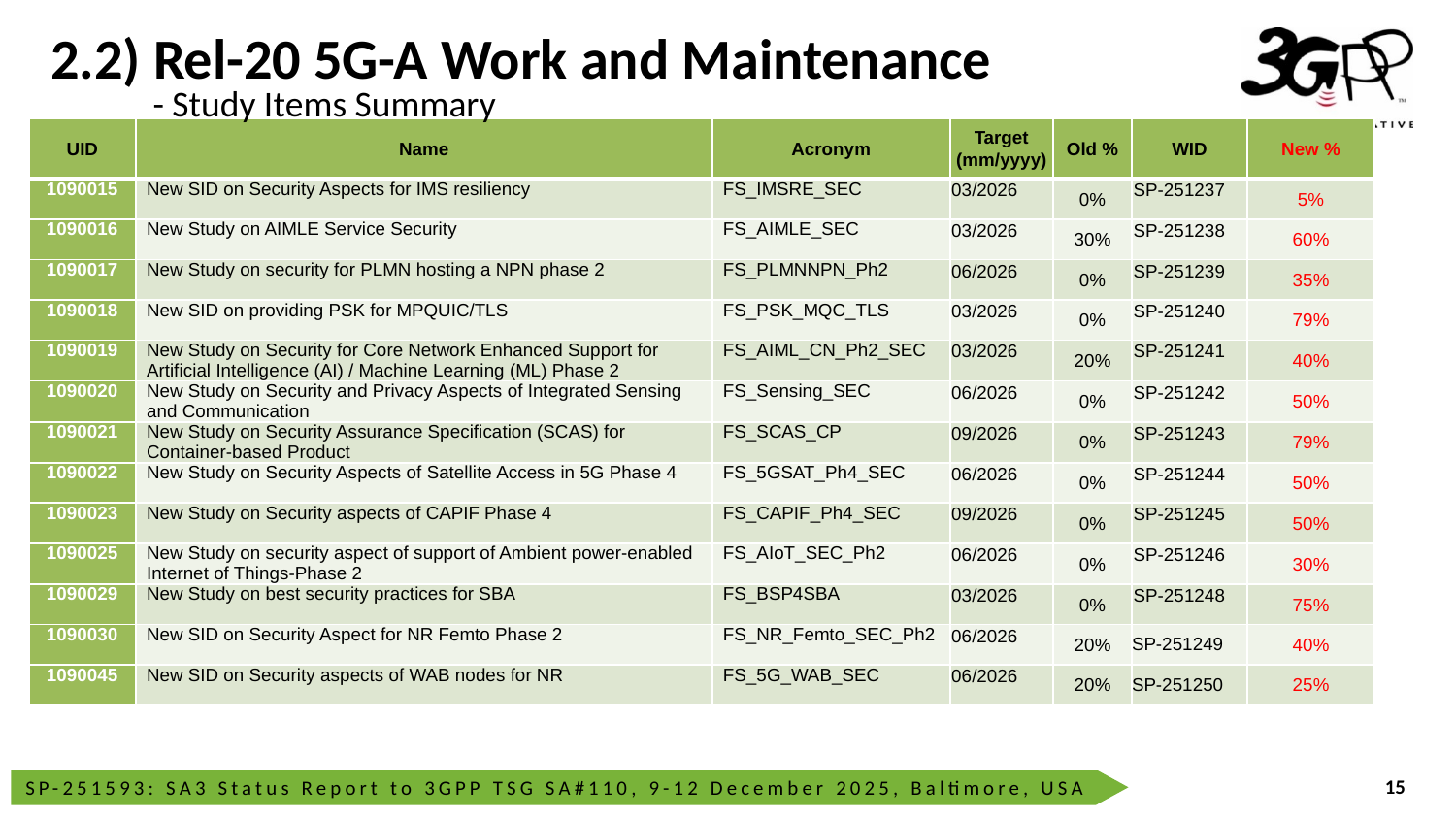

# 2.2) Rel-20 5G-A Work and Maintenance
- Study Items Summary
| UID | Name | Acronym | Target (mm/yyyy) | Old % | WID | New % |
| --- | --- | --- | --- | --- | --- | --- |
| 1090015 | New SID on Security Aspects for IMS resiliency | FS\_IMSRE\_SEC | 03/2026 | 0% | SP-251237 | 5% |
| 1090016 | New Study on AIMLE Service Security | FS\_AIMLE\_SEC | 03/2026 | 30% | SP-251238 | 60% |
| 1090017 | New Study on security for PLMN hosting a NPN phase 2 | FS\_PLMNNPN\_Ph2 | 06/2026 | 0% | SP-251239 | 35% |
| 1090018 | New SID on providing PSK for MPQUIC/TLS | FS\_PSK\_MQC\_TLS | 03/2026 | 0% | SP-251240 | 79% |
| 1090019 | New Study on Security for Core Network Enhanced Support for Artificial Intelligence (AI) / Machine Learning (ML) Phase 2 | FS\_AIML\_CN\_Ph2\_SEC | 03/2026 | 20% | SP-251241 | 40% |
| 1090020 | New Study on Security and Privacy Aspects of Integrated Sensing and Communication | FS\_Sensing\_SEC | 06/2026 | 0% | SP-251242 | 50% |
| 1090021 | New Study on Security Assurance Specification (SCAS) for Container-based Product | FS\_SCAS\_CP | 09/2026 | 0% | SP-251243 | 79% |
| 1090022 | New Study on Security Aspects of Satellite Access in 5G Phase 4 | FS\_5GSAT\_Ph4\_SEC | 06/2026 | 0% | SP-251244 | 50% |
| 1090023 | New Study on Security aspects of CAPIF Phase 4 | FS\_CAPIF\_Ph4\_SEC | 09/2026 | 0% | SP-251245 | 50% |
| 1090025 | New Study on security aspect of support of Ambient power-enabled Internet of Things-Phase 2 | FS\_AIoT\_SEC\_Ph2 | 06/2026 | 0% | SP-251246 | 30% |
| 1090029 | New Study on best security practices for SBA | FS\_BSP4SBA | 03/2026 | 0% | SP-251248 | 75% |
| 1090030 | New SID on Security Aspect for NR Femto Phase 2 | FS\_NR\_Femto\_SEC\_Ph2 | 06/2026 | 20% | SP-251249 | 40% |
| 1090045 | New SID on Security aspects of WAB nodes for NR | FS\_5G\_WAB\_SEC | 06/2026 | 20% | SP-251250 | 25% |